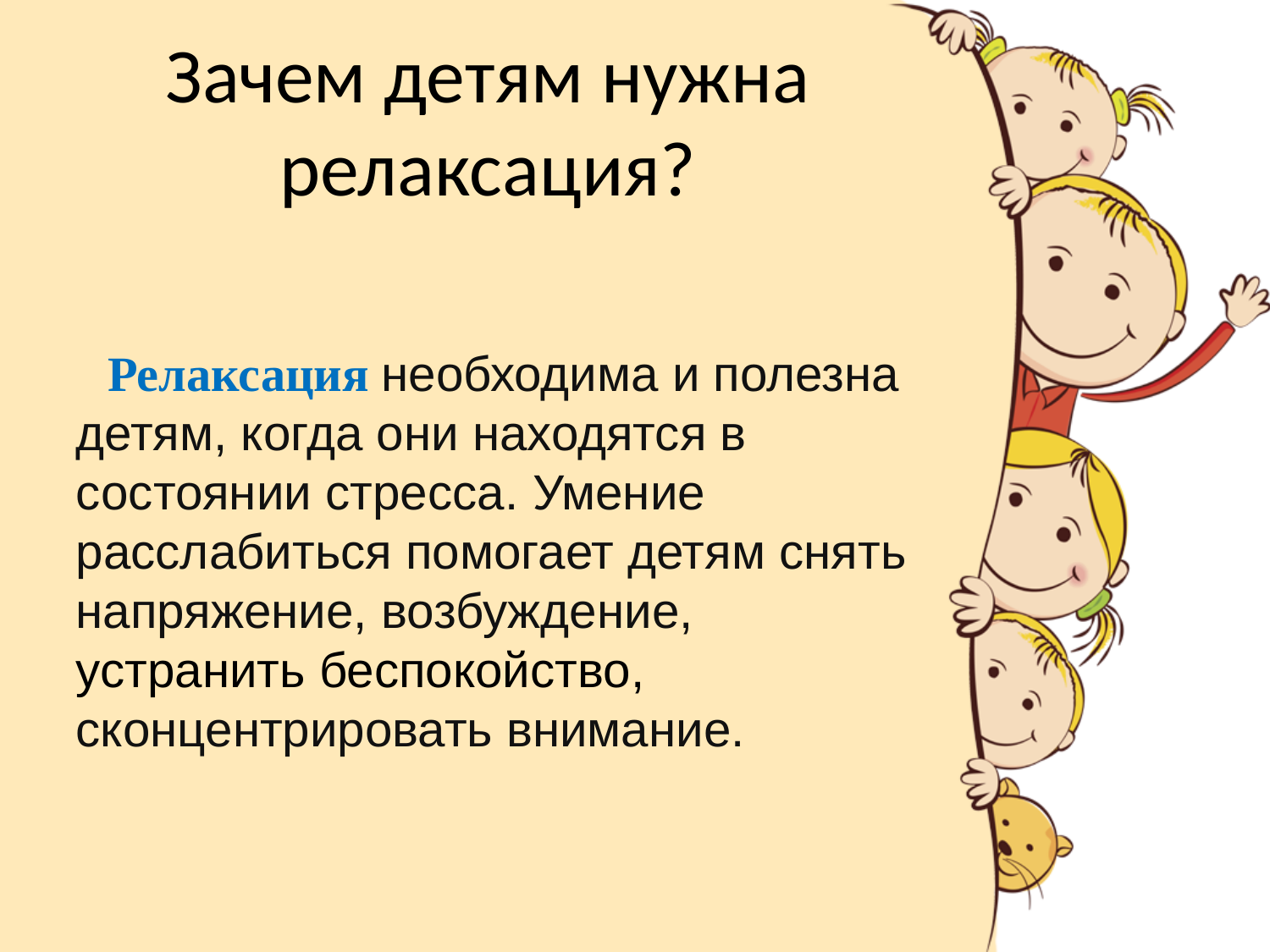

# Зачем детям нужна релаксация?
Релаксация необходима и полезна детям, когда они находятся в состоянии стресса. Умение расслабиться помогает детям снять напряжение, возбуждение, устранить беспокойство, сконцентрировать внимание.